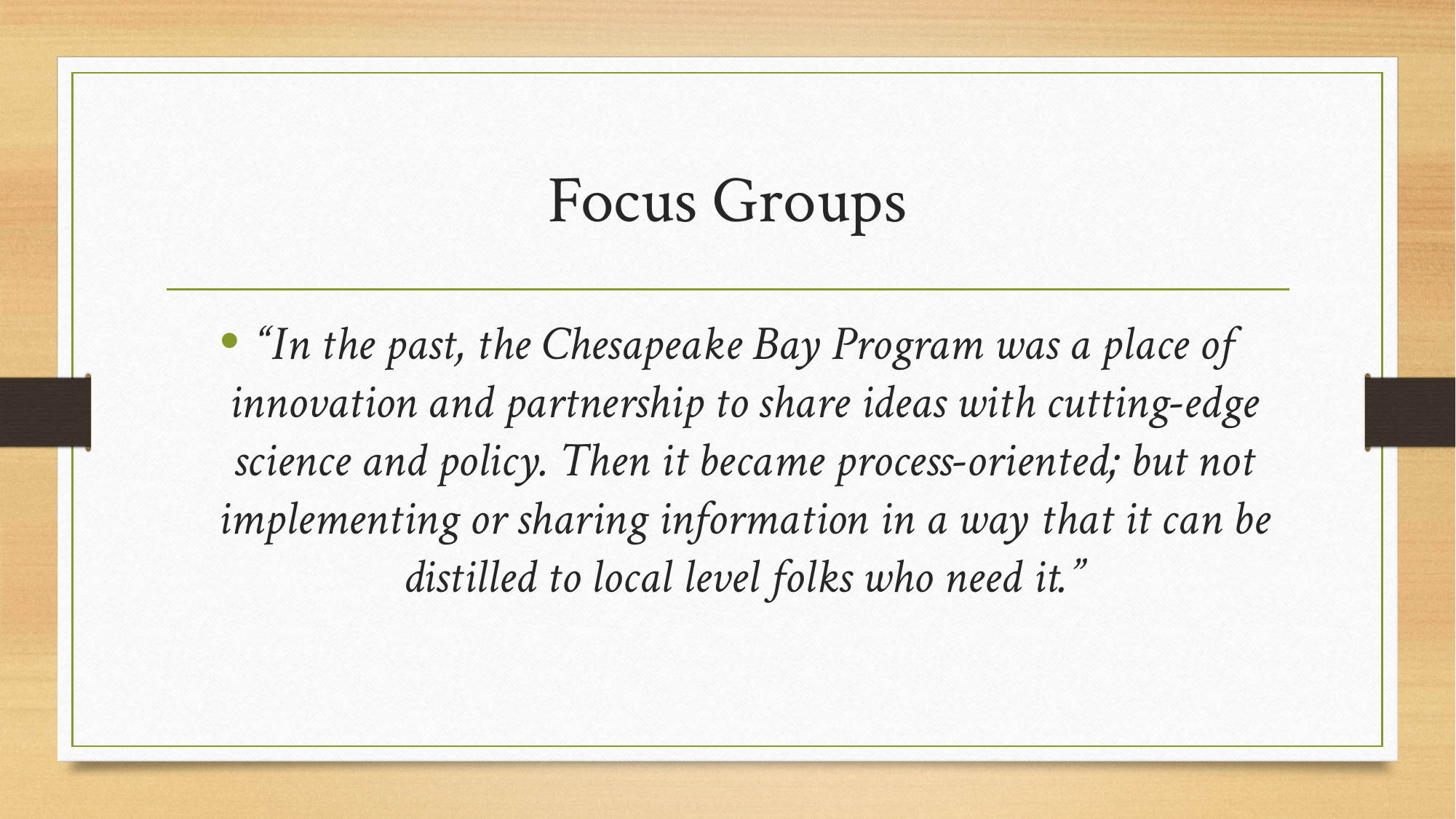

# Focus Groups
“In the past, the Chesapeake Bay Program was a place of innovation and partnership to share ideas with cutting-edge science and policy. Then it became process-oriented; but not implementing or sharing information in a way that it can be distilled to local level folks who need it.”